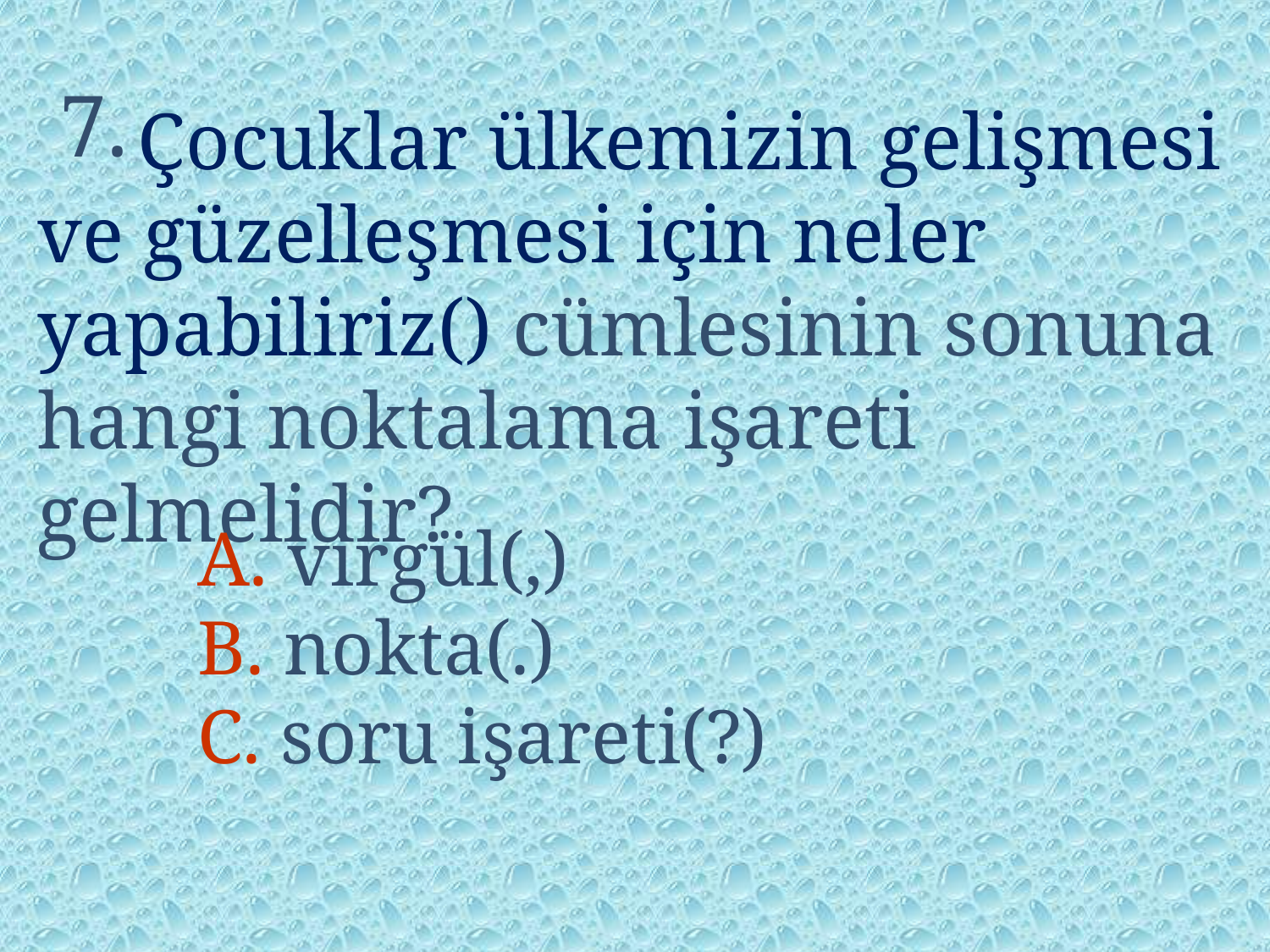

7.
     Çocuklar ülkemizin gelişmesi ve güzelleşmesi için neler yapabiliriz() cümlesinin sonuna hangi noktalama işareti gelmelidir?
A. virgül(,)
B. nokta(.)
C. soru işareti(?)